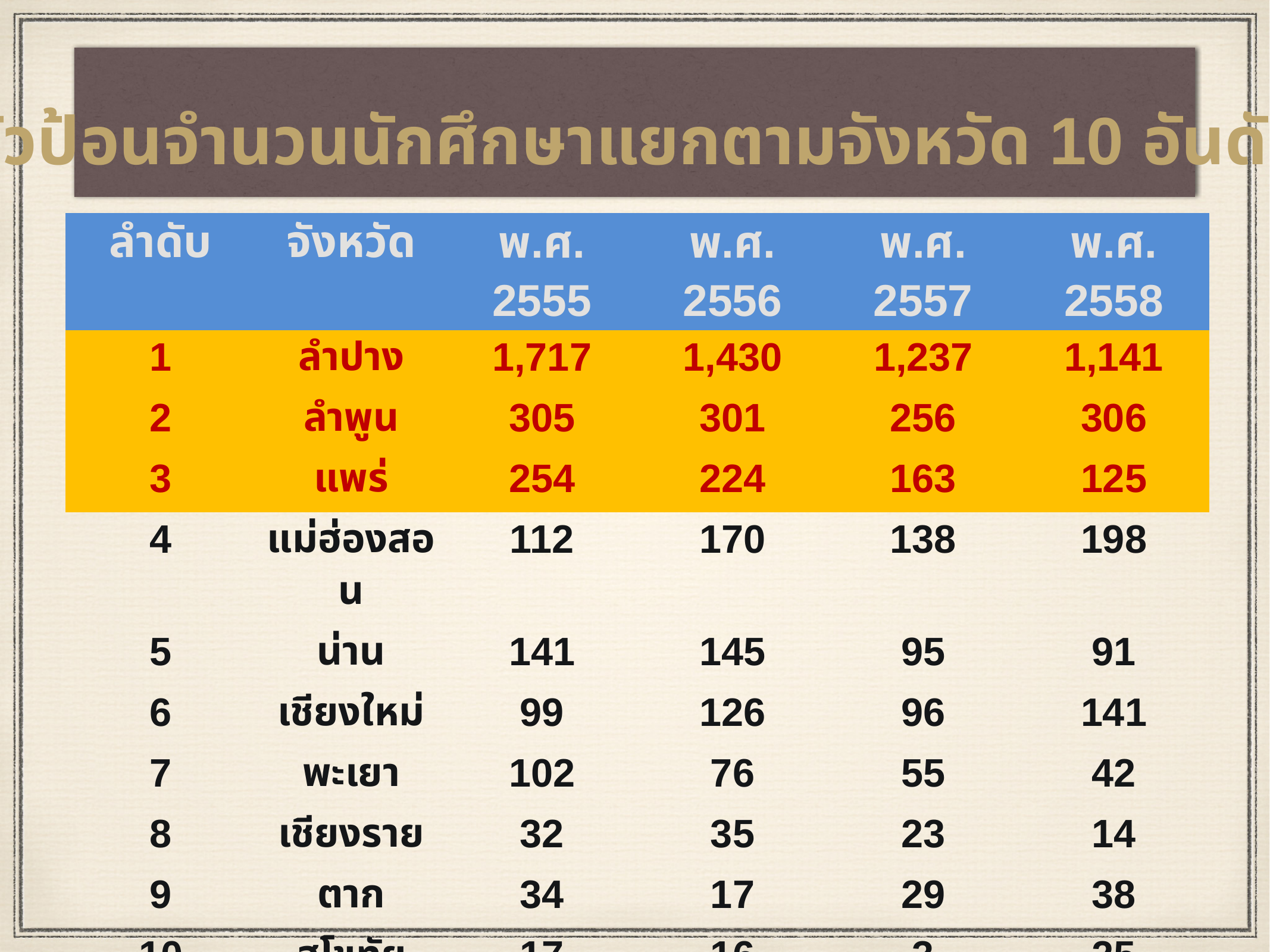

ตัวป้อนจำนวนนักศึกษาแยกตามจังหวัด 10 อันดับ
| ลำดับ | จังหวัด | พ.ศ. 2555 | พ.ศ. 2556 | พ.ศ. 2557 | พ.ศ. 2558 |
| --- | --- | --- | --- | --- | --- |
| 1 | ลำปาง | 1,717 | 1,430 | 1,237 | 1,141 |
| 2 | ลำพูน | 305 | 301 | 256 | 306 |
| 3 | แพร่ | 254 | 224 | 163 | 125 |
| 4 | แม่ฮ่องสอน | 112 | 170 | 138 | 198 |
| 5 | น่าน | 141 | 145 | 95 | 91 |
| 6 | เชียงใหม่ | 99 | 126 | 96 | 141 |
| 7 | พะเยา | 102 | 76 | 55 | 42 |
| 8 | เชียงราย | 32 | 35 | 23 | 14 |
| 9 | ตาก | 34 | 17 | 29 | 38 |
| 10 | สุโขทัย | 17 | 16 | 3 | 25 |